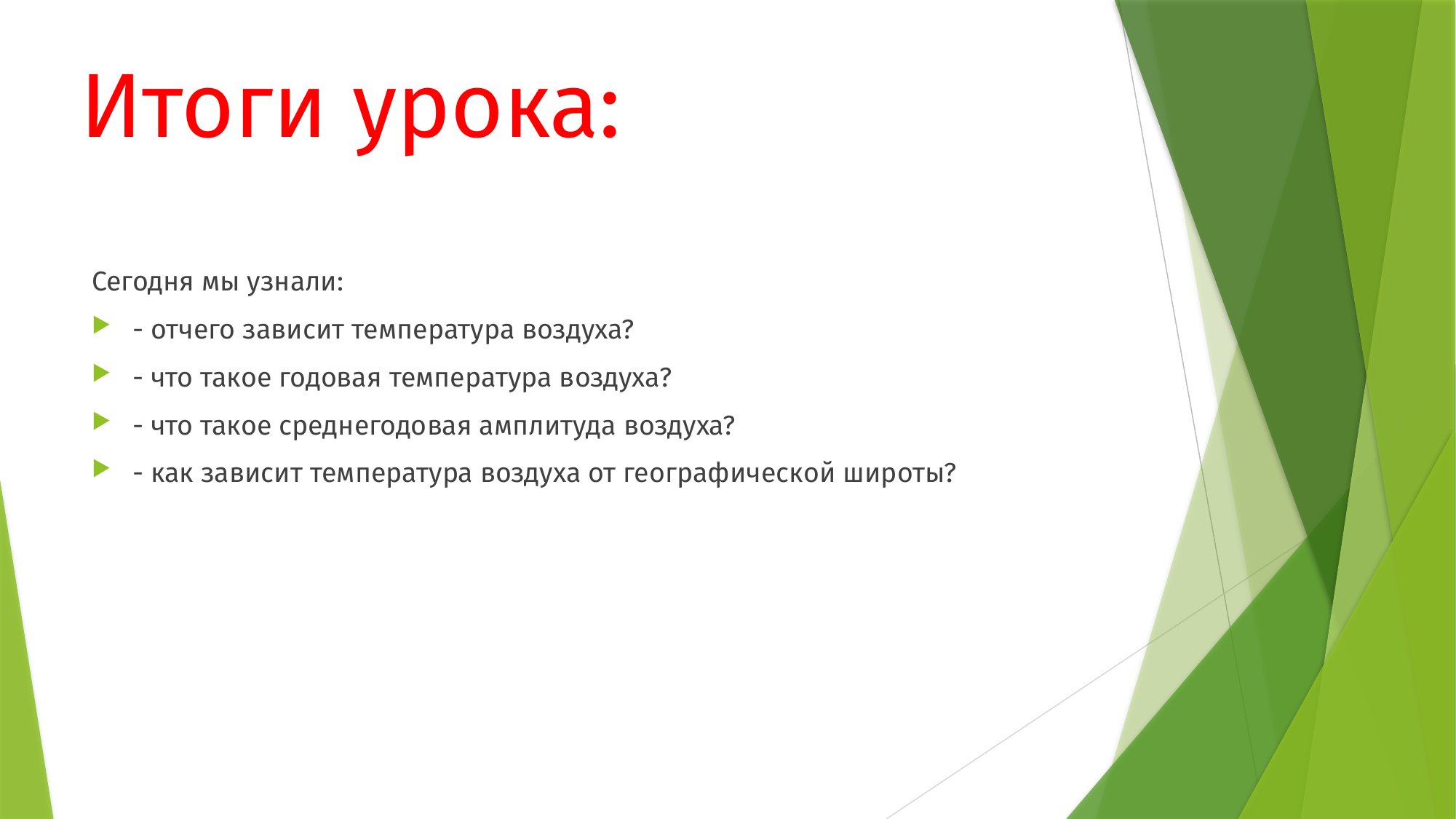

# Итоги урока:
Сегодня мы узнали:
- отчего зависит температура воздуха?
- что такое годовая температура воздуха?
- что такое среднегодовая амплитуда воздуха?
- как зависит температура воздуха от географической широты?